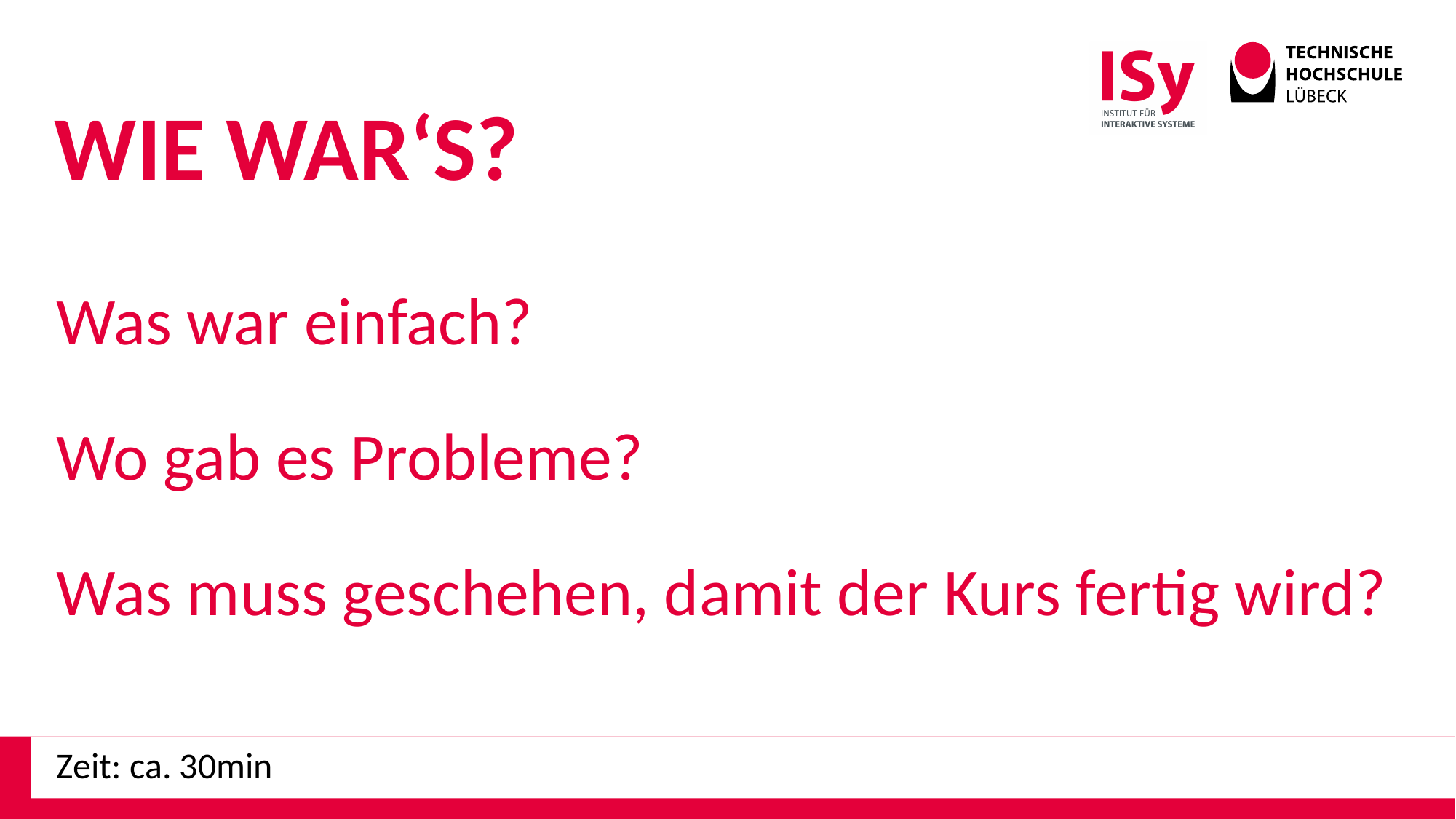

WIE WAR‘S?
Was war einfach?
Wo gab es Probleme?
Was muss geschehen, damit der Kurs fertig wird?
Zeit: ca. 30min